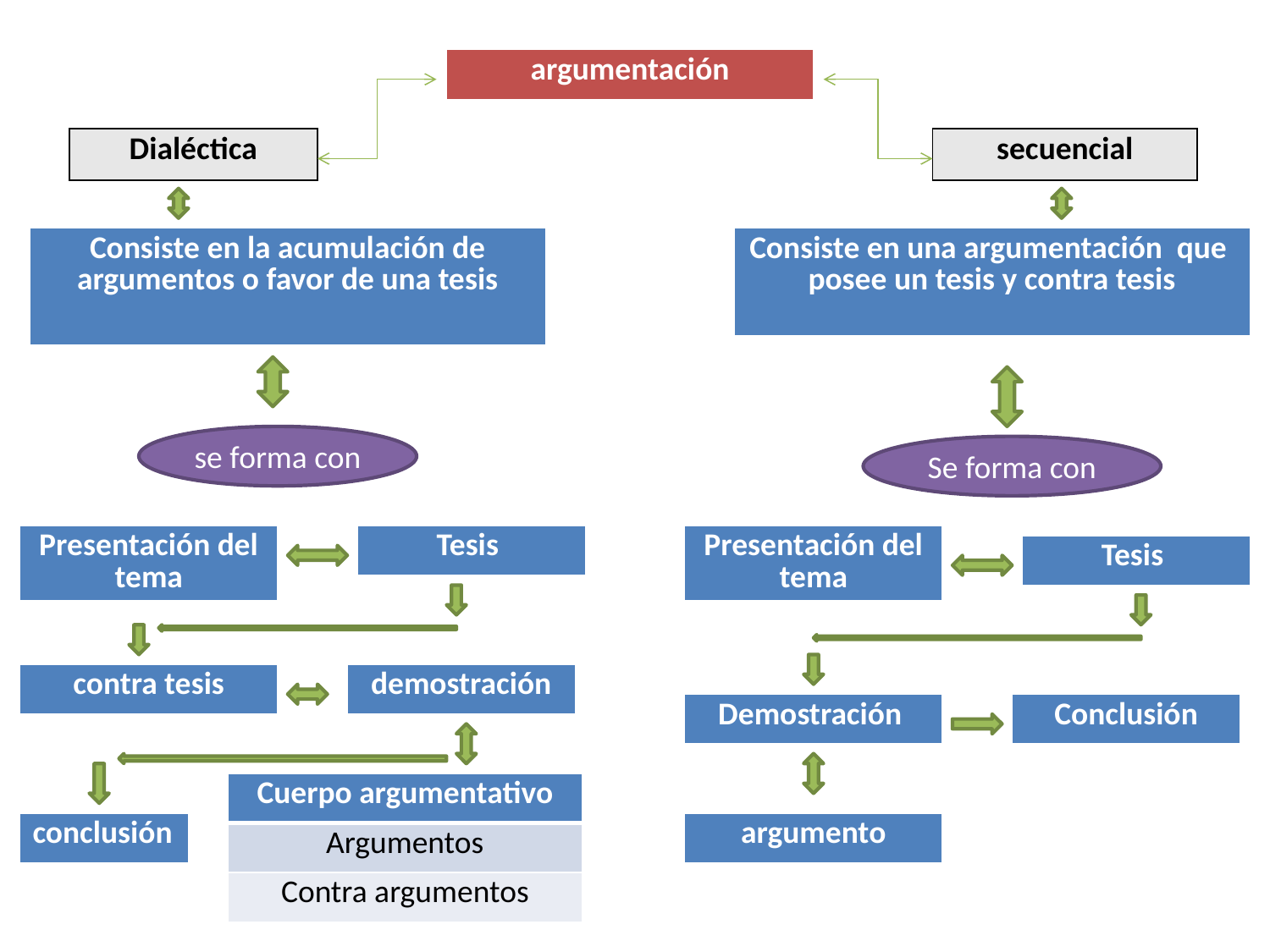

| argumentación |
| --- |
| Dialéctica |
| --- |
| secuencial |
| --- |

| Consiste en la acumulación de argumentos o favor de una tesis |
| --- |
| Consiste en una argumentación que posee un tesis y contra tesis |
| --- |

se forma con
Se forma con
| Presentación del tema |
| --- |
| Tesis |
| --- |
| Presentación del tema |
| --- |
| Tesis |
| --- |

| contra tesis |
| --- |
| demostración |
| --- |

| Demostración |
| --- |
| Conclusión |
| --- |

| Cuerpo argumentativo |
| --- |
| Argumentos |
| Contra argumentos |
| conclusión |
| --- |
| argumento |
| --- |